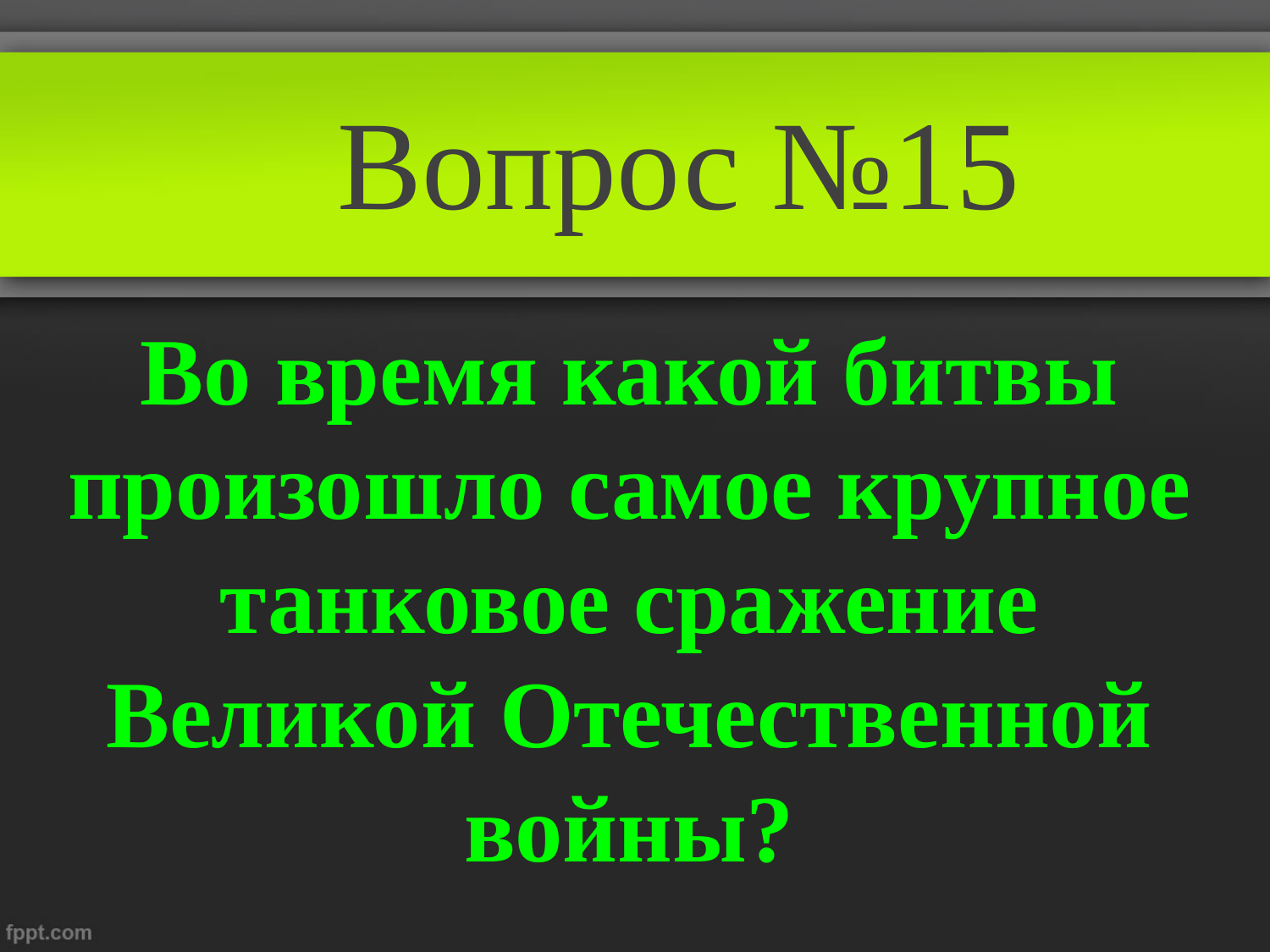

Вопрос №15
Во время какой битвы произошло самое крупное танковое сражение Великой Отечественной войны?